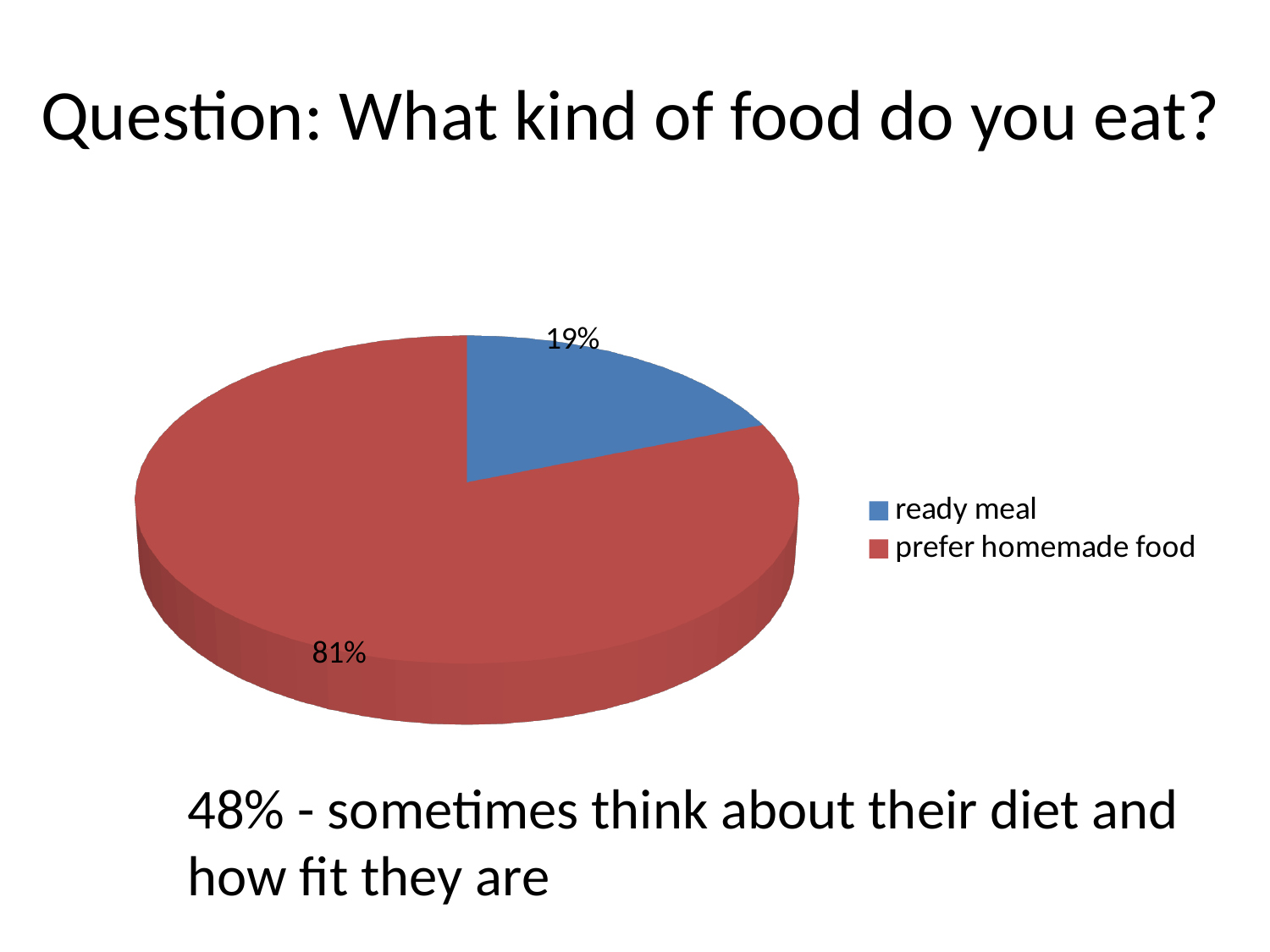

# Question: What kind of food do you eat?

[unsupported chart]

48% - sometimes think about their diet and how fit they are